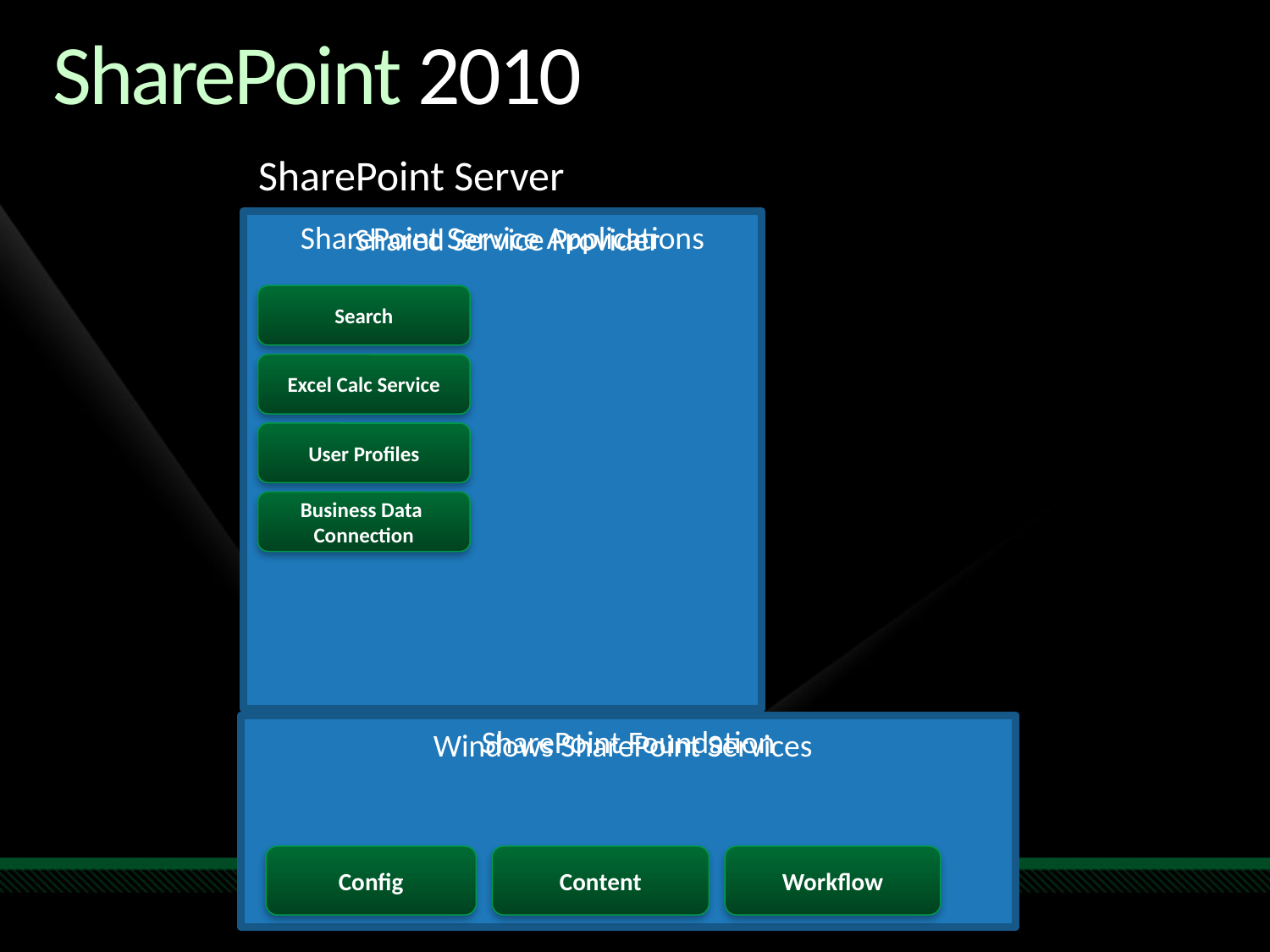

# SharePoint 2010
SharePoint Server
SharePoint Service Applications
Shared Service Provider
Search
Excel Calc Service
User Profiles
Business Data
Connection
SharePoint Foundation
Windows SharePoint Services
Config
Content
Workflow